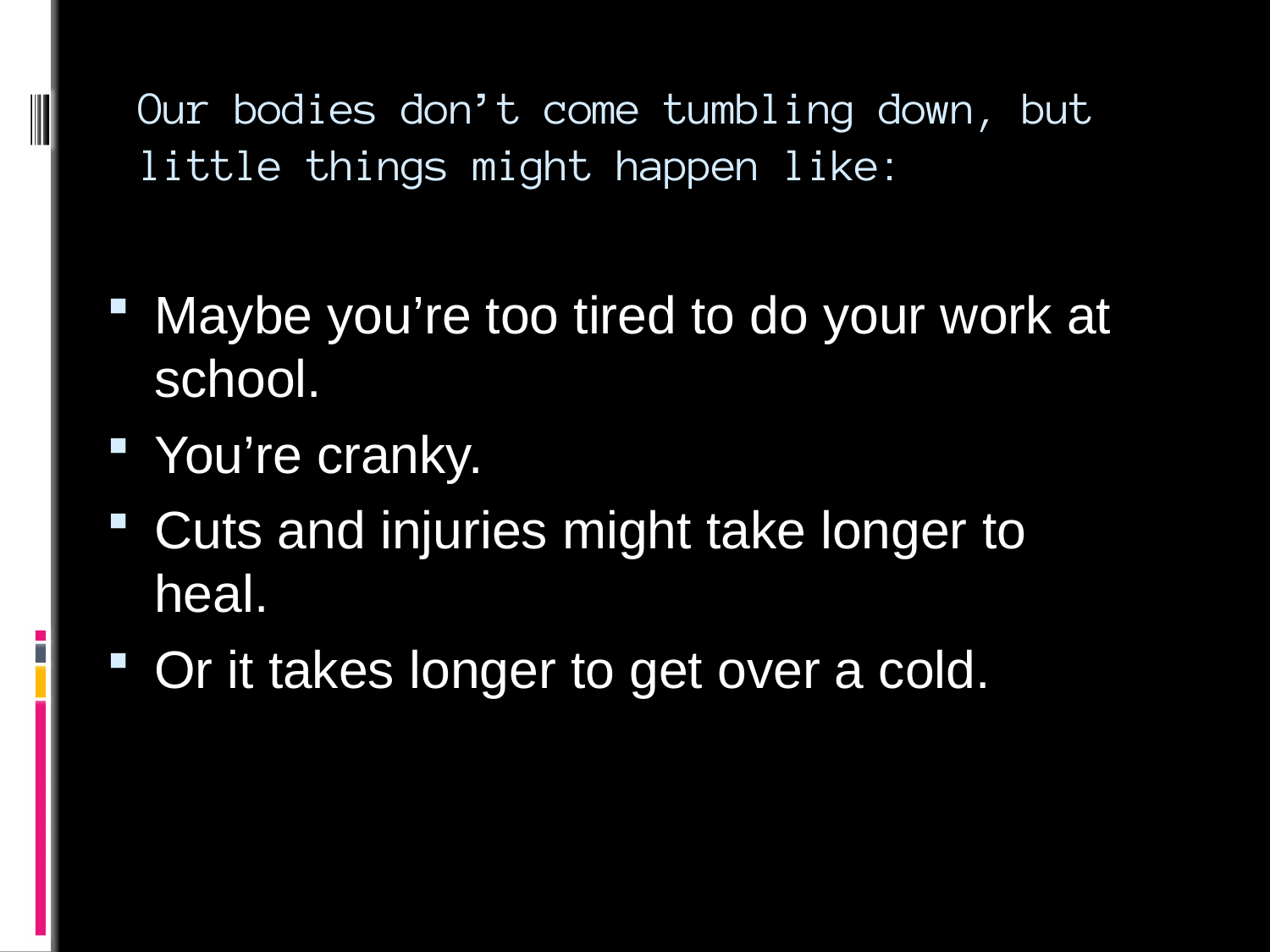

# Our bodies don’t come tumbling down, but little things might happen like:
Maybe you’re too tired to do your work at school.
You’re cranky.
Cuts and injuries might take longer to heal.
Or it takes longer to get over a cold.